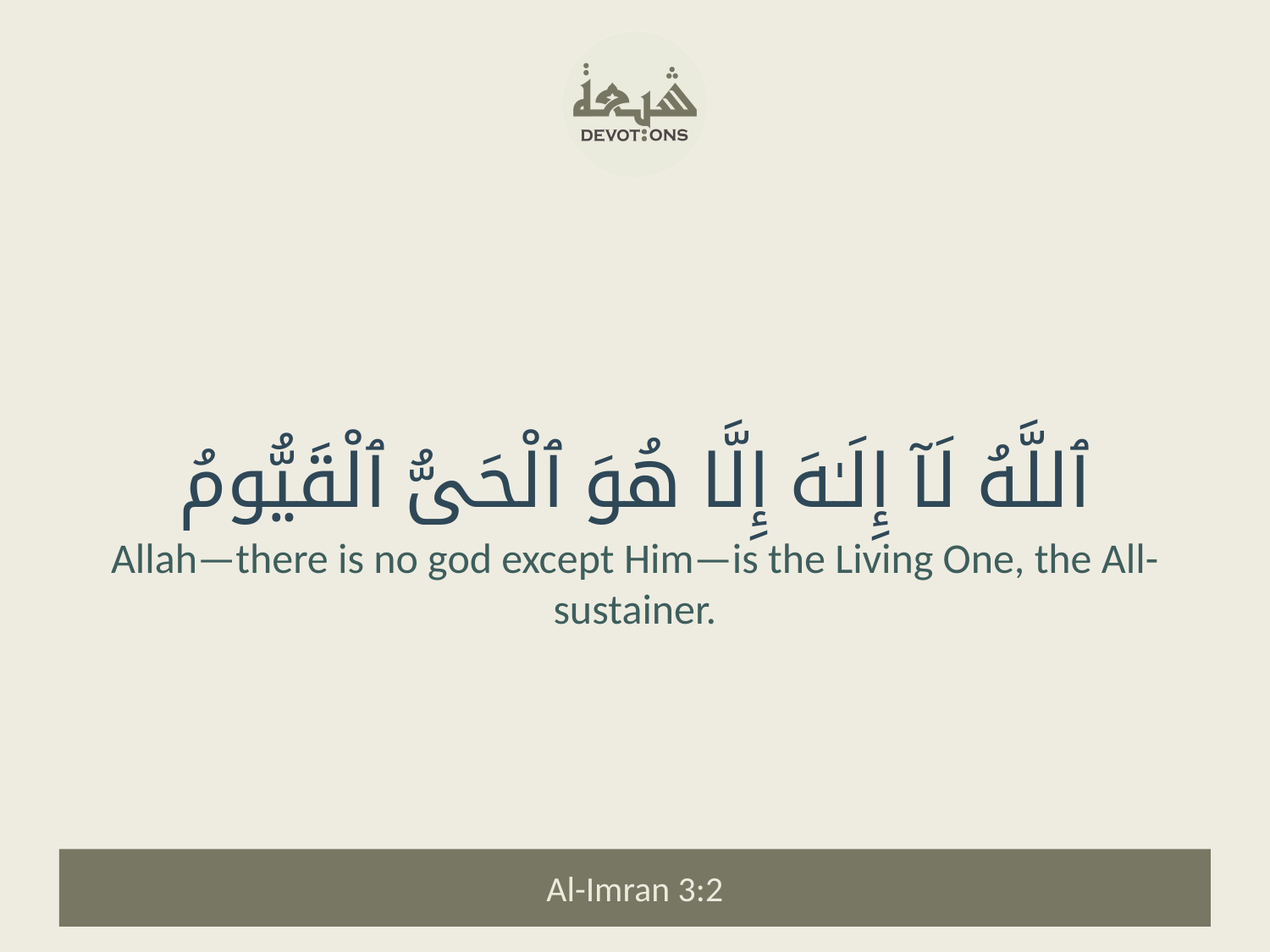

ٱللَّهُ لَآ إِلَـٰهَ إِلَّا هُوَ ٱلْحَىُّ ٱلْقَيُّومُ
Allah—there is no god except Him—is the Living One, the All-sustainer.
Al-Imran 3:2